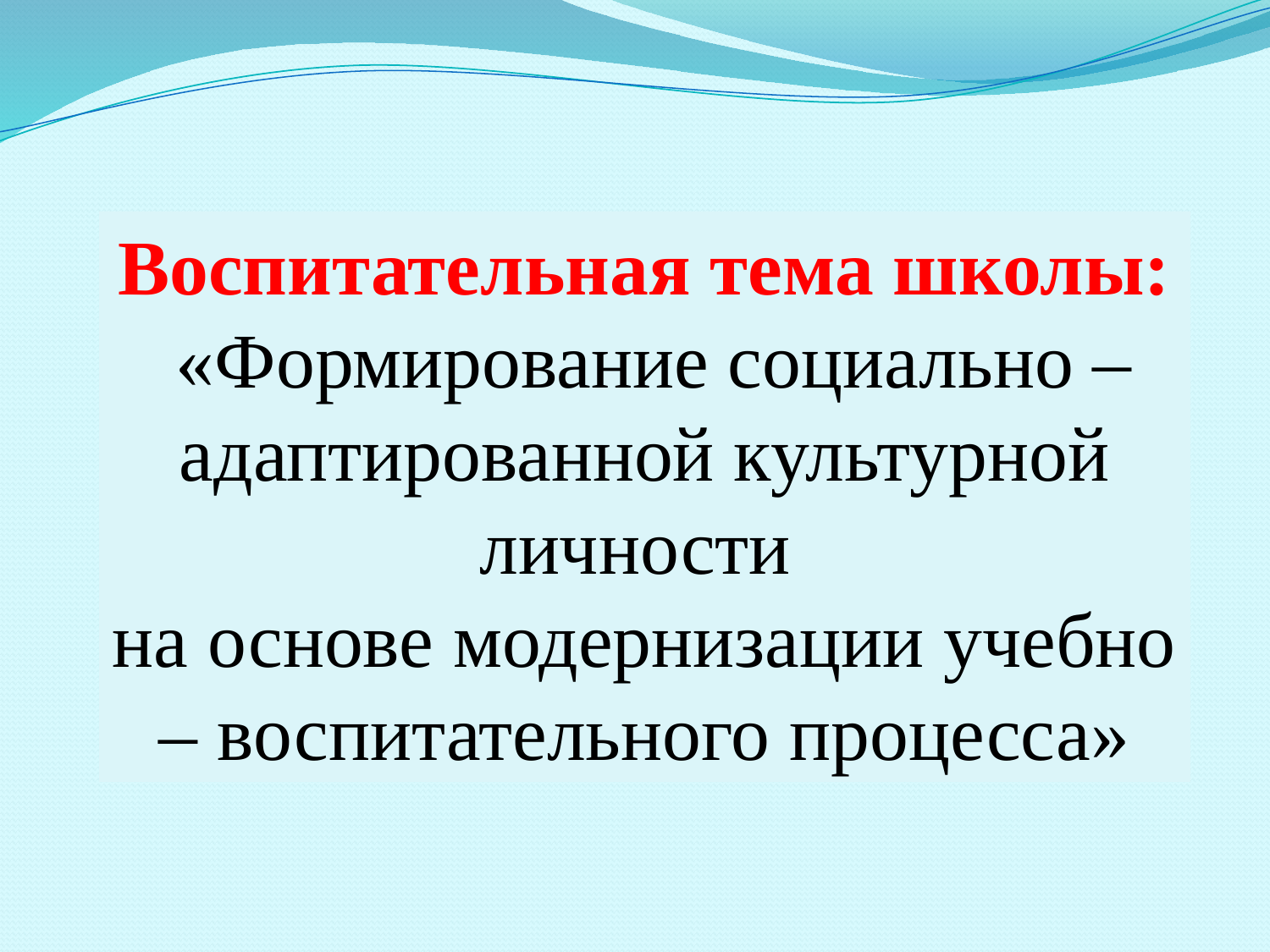

Воспитательная тема школы:
 «Формирование социально – адаптированной культурной личности
на основе модернизации учебно – воспитательного процесса»